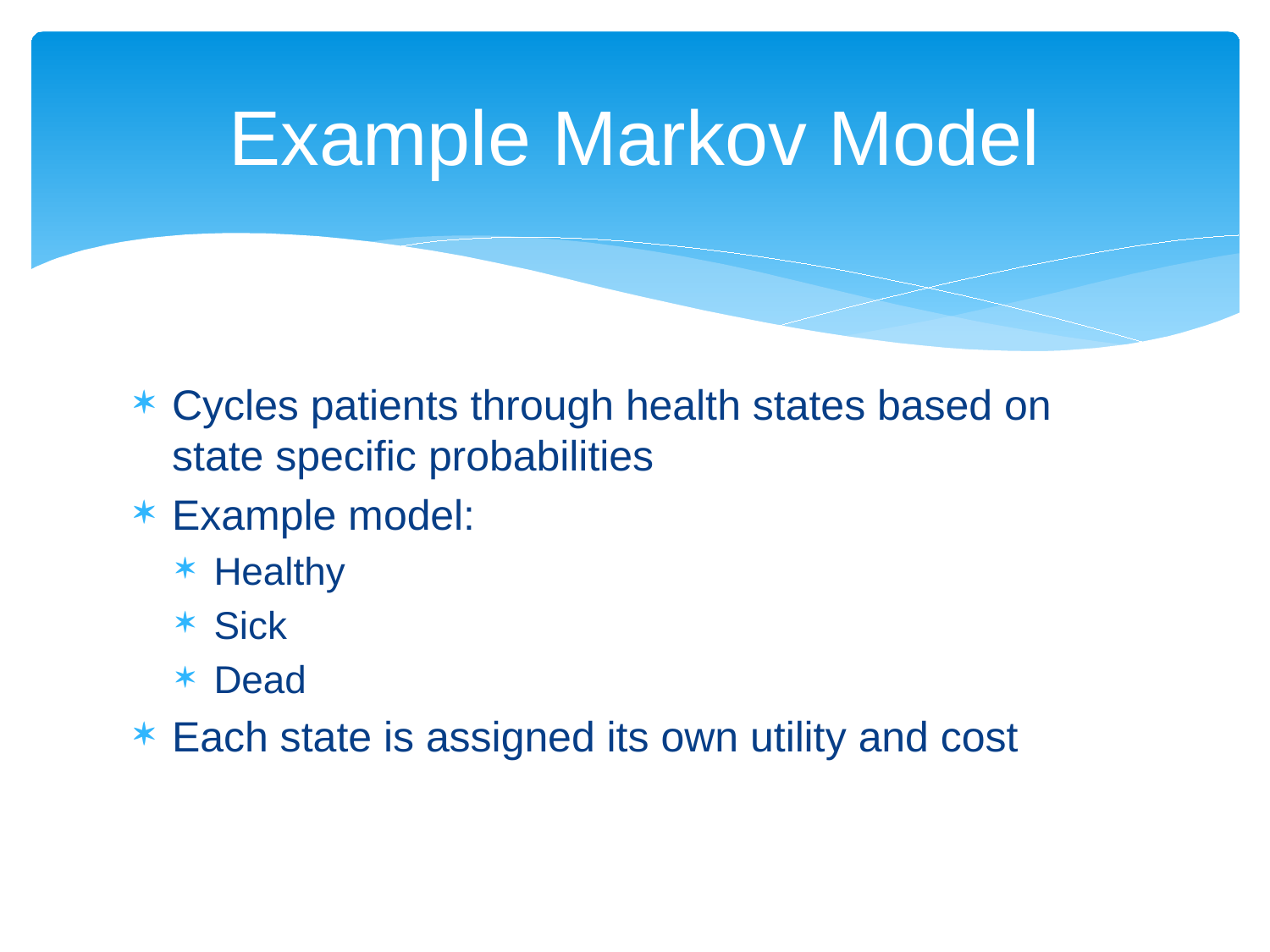

# Example Markov Model
Cycles patients through health states based on state specific probabilities
Example model:
Healthy
Sick
Dead
Each state is assigned its own utility and cost